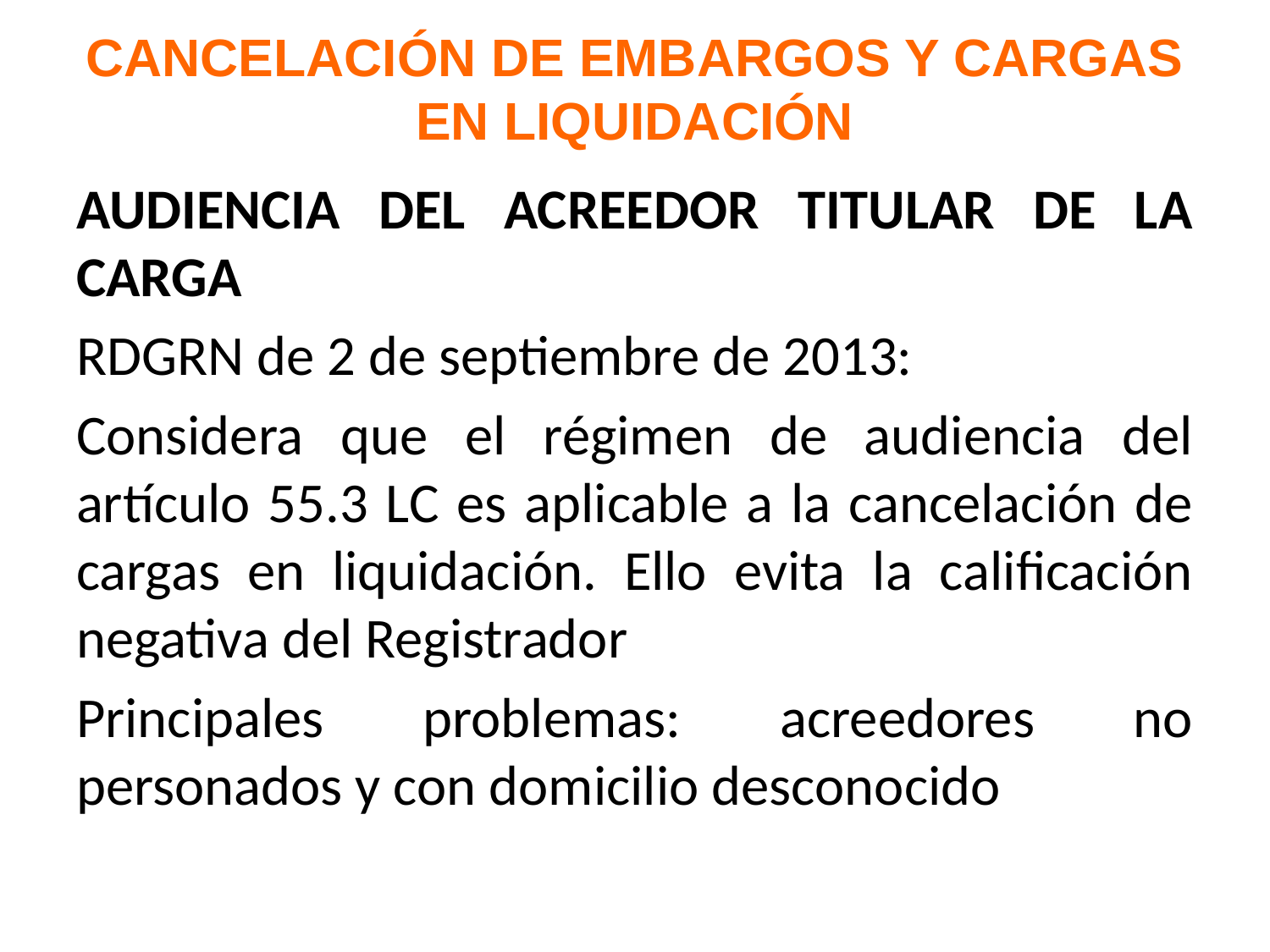

# CANCELACIÓN DE EMBARGOS Y CARGAS EN LIQUIDACIÓN
AUDIENCIA DEL ACREEDOR TITULAR DE LA CARGA
RDGRN de 2 de septiembre de 2013:
Considera que el régimen de audiencia del artículo 55.3 LC es aplicable a la cancelación de cargas en liquidación. Ello evita la calificación negativa del Registrador
Principales problemas: acreedores no personados y con domicilio desconocido